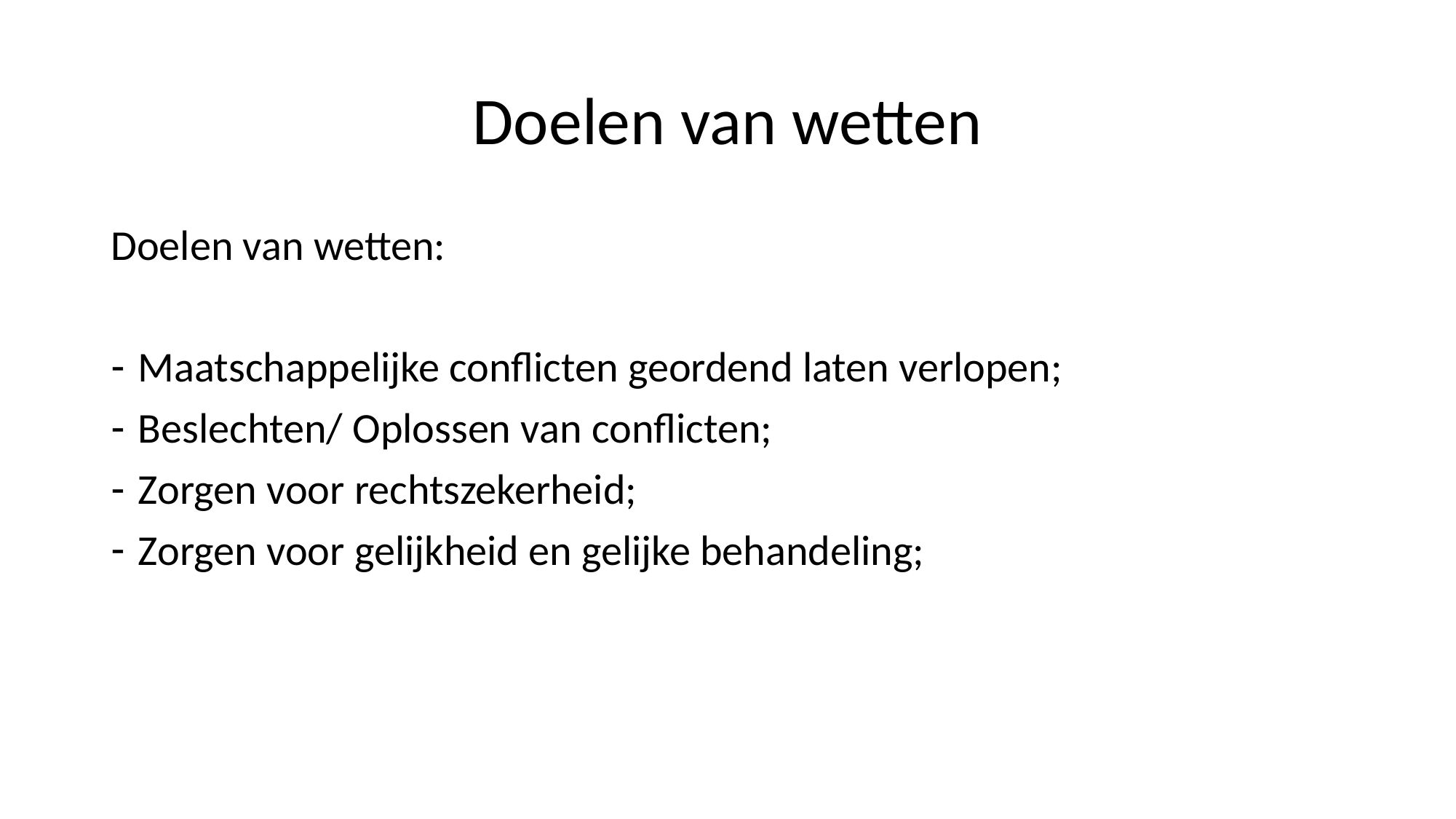

# Doelen van wetten
Doelen van wetten:

Maatschappelijke conflicten geordend laten verlopen;
Beslechten/ Oplossen van conflicten;
Zorgen voor rechtszekerheid;
Zorgen voor gelijkheid en gelijke behandeling;